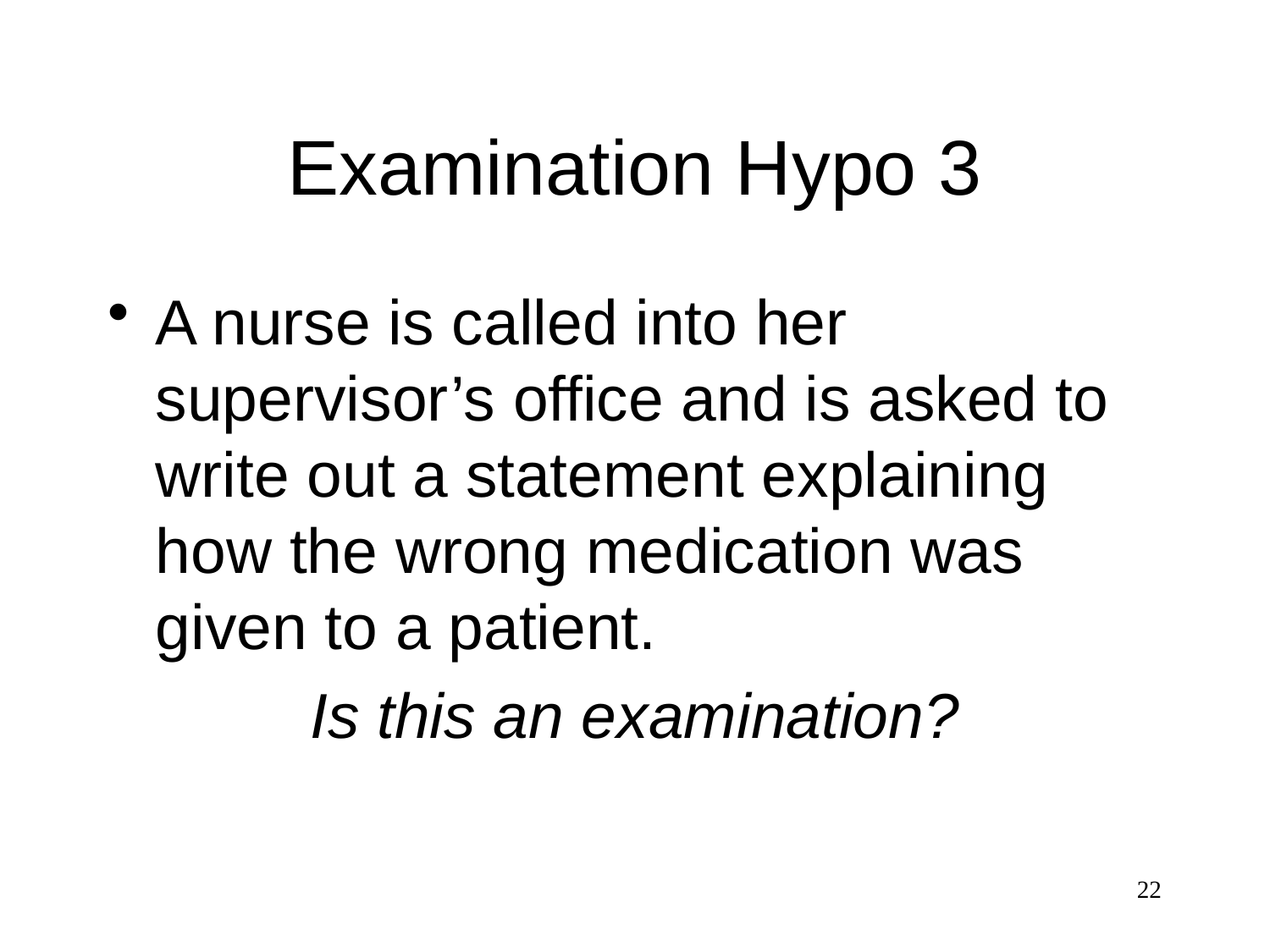

# Examination Hypo 3
A nurse is called into her supervisor’s office and is asked to write out a statement explaining how the wrong medication was given to a patient.
Is this an examination?
22